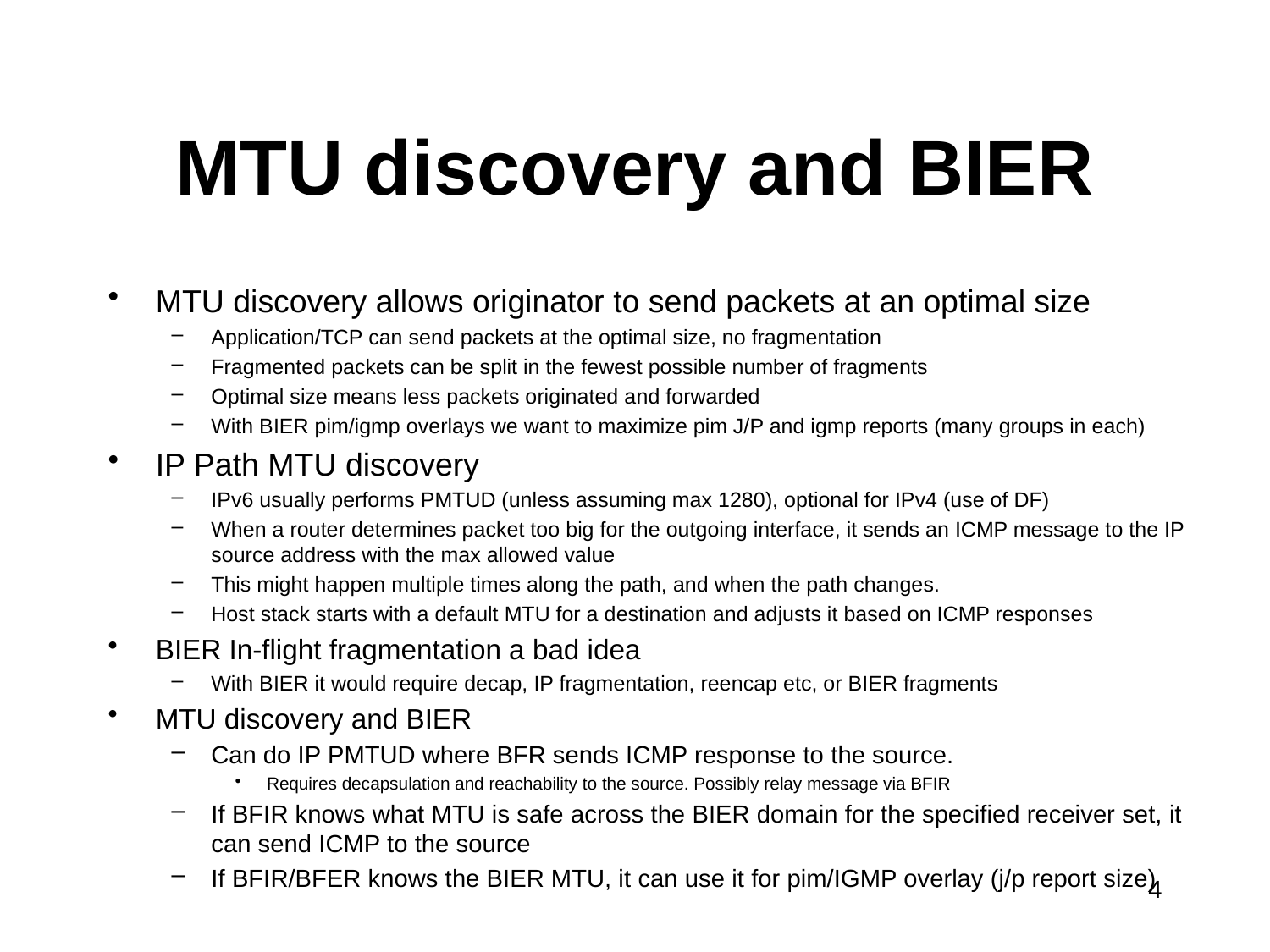

# MTU discovery and BIER
MTU discovery allows originator to send packets at an optimal size
Application/TCP can send packets at the optimal size, no fragmentation
Fragmented packets can be split in the fewest possible number of fragments
Optimal size means less packets originated and forwarded
With BIER pim/igmp overlays we want to maximize pim J/P and igmp reports (many groups in each)
IP Path MTU discovery
IPv6 usually performs PMTUD (unless assuming max 1280), optional for IPv4 (use of DF)
When a router determines packet too big for the outgoing interface, it sends an ICMP message to the IP source address with the max allowed value
This might happen multiple times along the path, and when the path changes.
Host stack starts with a default MTU for a destination and adjusts it based on ICMP responses
BIER In-flight fragmentation a bad idea
With BIER it would require decap, IP fragmentation, reencap etc, or BIER fragments
MTU discovery and BIER
Can do IP PMTUD where BFR sends ICMP response to the source.
Requires decapsulation and reachability to the source. Possibly relay message via BFIR
If BFIR knows what MTU is safe across the BIER domain for the specified receiver set, it can send ICMP to the source
If BFIR/BFER knows the BIER MTU, it can use it for pim/IGMP overlay (j/p report size)

4